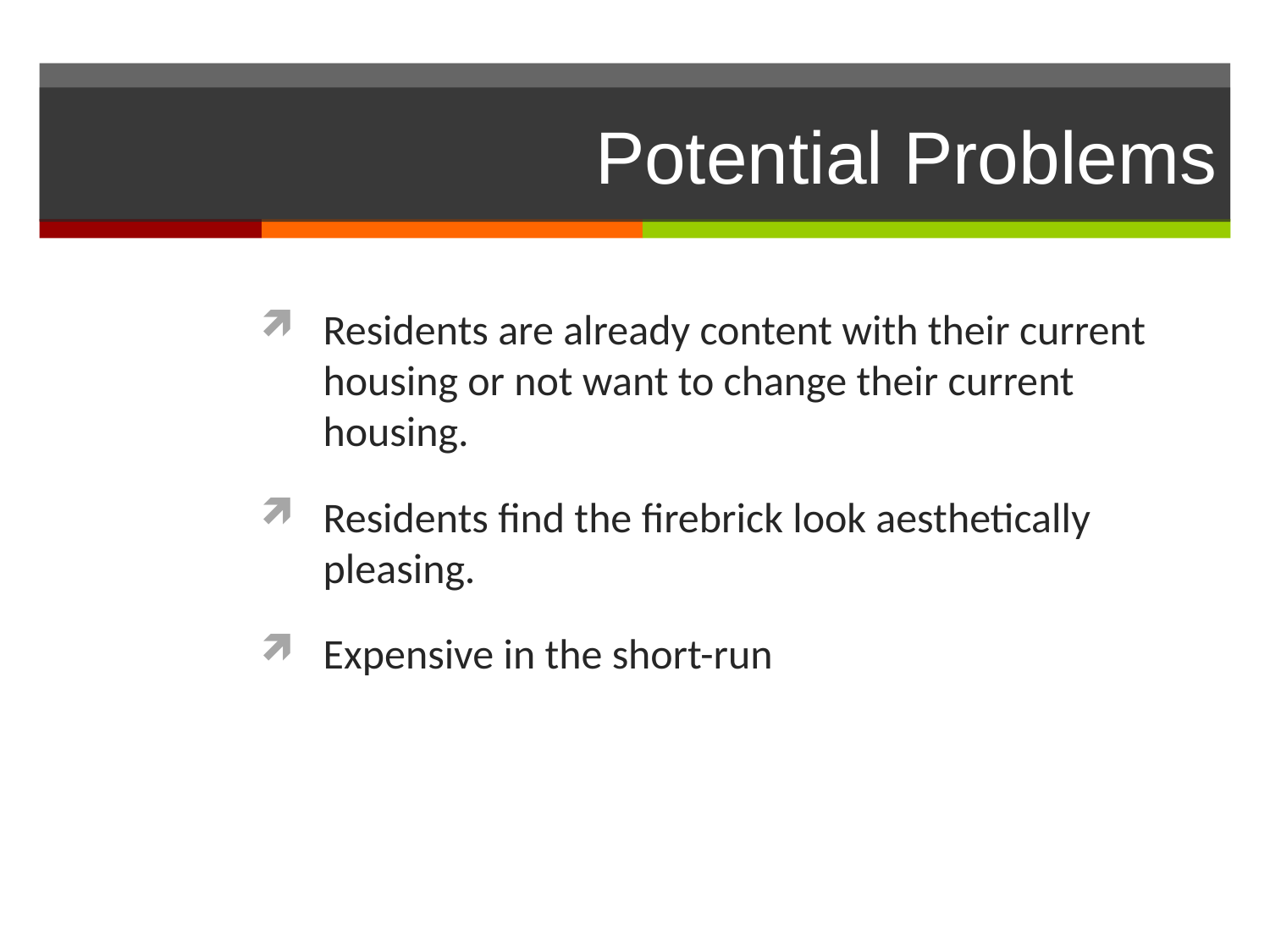

# Potential Problems
Residents are already content with their current housing or not want to change their current housing.
Residents find the firebrick look aesthetically pleasing.
Expensive in the short-run